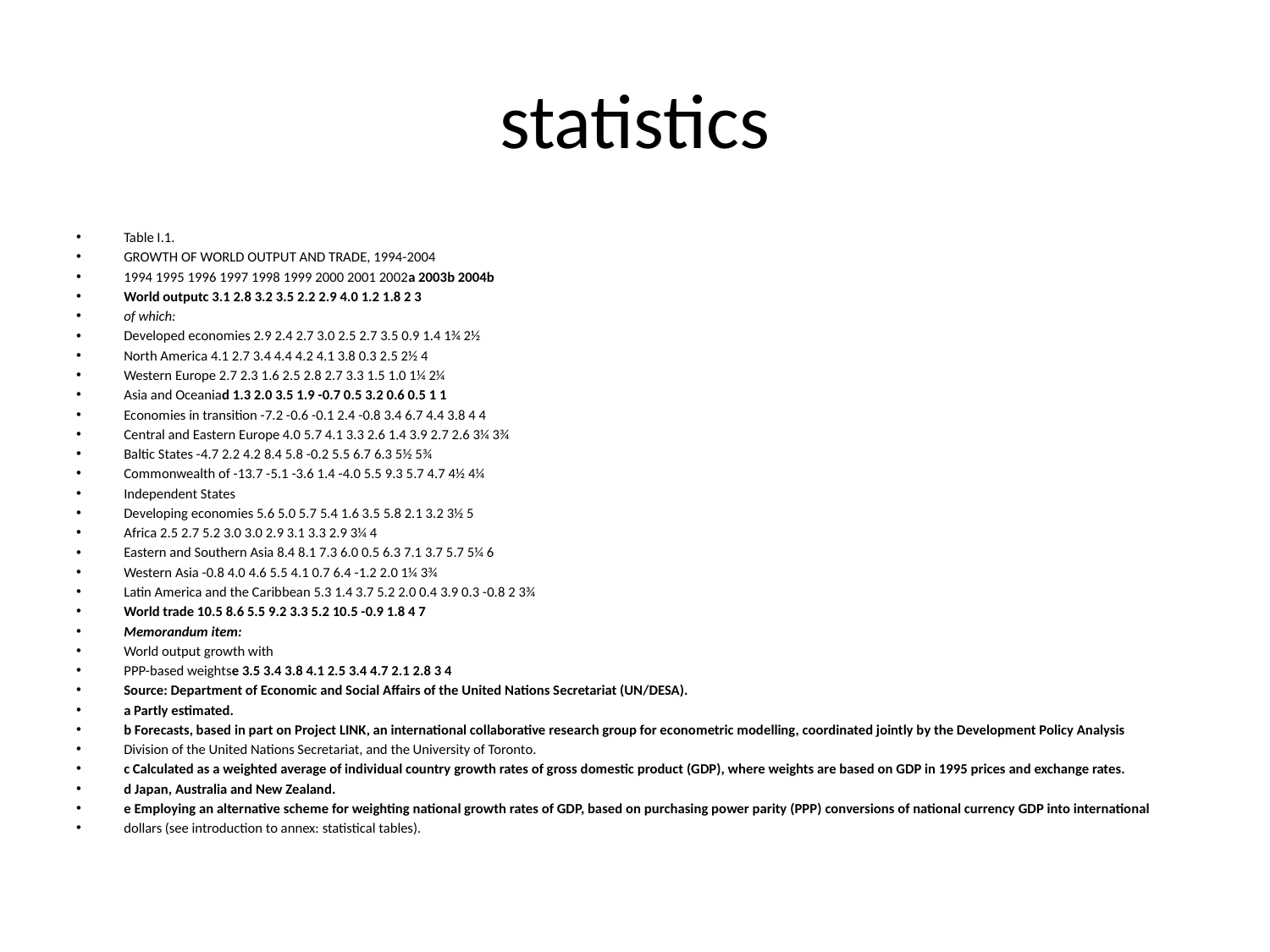

# statistics
Table I.1.
GROWTH OF WORLD OUTPUT AND TRADE, 1994-2004
1994 1995 1996 1997 1998 1999 2000 2001 2002a 2003b 2004b
World outputc 3.1 2.8 3.2 3.5 2.2 2.9 4.0 1.2 1.8 2 3
of which:
Developed economies 2.9 2.4 2.7 3.0 2.5 2.7 3.5 0.9 1.4 1¾ 2½
North America 4.1 2.7 3.4 4.4 4.2 4.1 3.8 0.3 2.5 2½ 4
Western Europe 2.7 2.3 1.6 2.5 2.8 2.7 3.3 1.5 1.0 1¼ 2¼
Asia and Oceaniad 1.3 2.0 3.5 1.9 -0.7 0.5 3.2 0.6 0.5 1 1
Economies in transition -7.2 -0.6 -0.1 2.4 -0.8 3.4 6.7 4.4 3.8 4 4
Central and Eastern Europe 4.0 5.7 4.1 3.3 2.6 1.4 3.9 2.7 2.6 3¼ 3¾
Baltic States -4.7 2.2 4.2 8.4 5.8 -0.2 5.5 6.7 6.3 5½ 5¾
Commonwealth of -13.7 -5.1 -3.6 1.4 -4.0 5.5 9.3 5.7 4.7 4½ 4¼
Independent States
Developing economies 5.6 5.0 5.7 5.4 1.6 3.5 5.8 2.1 3.2 3½ 5
Africa 2.5 2.7 5.2 3.0 3.0 2.9 3.1 3.3 2.9 3¼ 4
Eastern and Southern Asia 8.4 8.1 7.3 6.0 0.5 6.3 7.1 3.7 5.7 5¼ 6
Western Asia -0.8 4.0 4.6 5.5 4.1 0.7 6.4 -1.2 2.0 1¼ 3¾
Latin America and the Caribbean 5.3 1.4 3.7 5.2 2.0 0.4 3.9 0.3 -0.8 2 3¾
World trade 10.5 8.6 5.5 9.2 3.3 5.2 10.5 -0.9 1.8 4 7
Memorandum item:
World output growth with
PPP-based weightse 3.5 3.4 3.8 4.1 2.5 3.4 4.7 2.1 2.8 3 4
Source: Department of Economic and Social Affairs of the United Nations Secretariat (UN/DESA).
a Partly estimated.
b Forecasts, based in part on Project LINK, an international collaborative research group for econometric modelling, coordinated jointly by the Development Policy Analysis
Division of the United Nations Secretariat, and the University of Toronto.
c Calculated as a weighted average of individual country growth rates of gross domestic product (GDP), where weights are based on GDP in 1995 prices and exchange rates.
d Japan, Australia and New Zealand.
e Employing an alternative scheme for weighting national growth rates of GDP, based on purchasing power parity (PPP) conversions of national currency GDP into international
dollars (see introduction to annex: statistical tables).